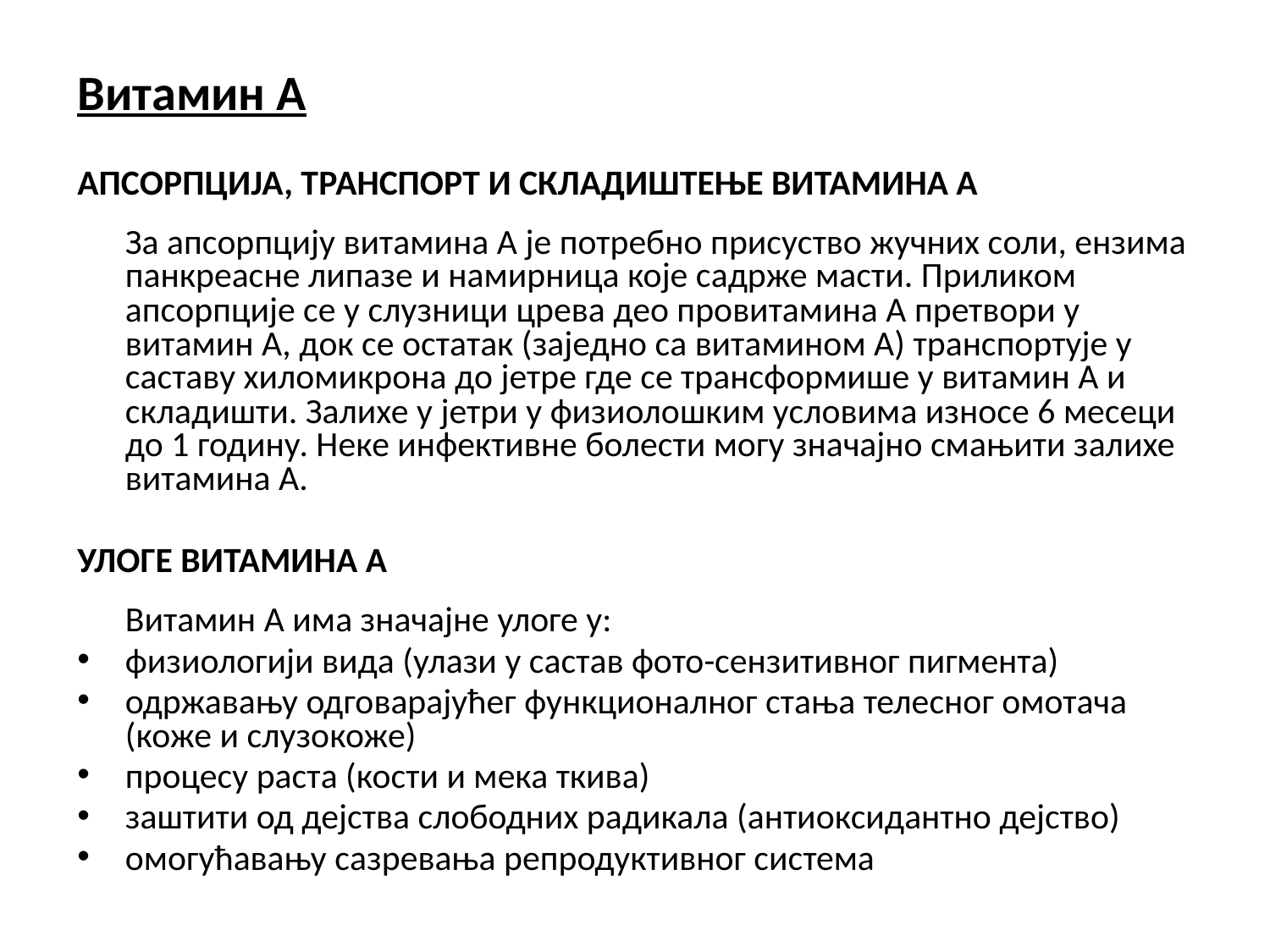

Витамин А

АПСОРПЦИЈА, ТРАНСПОРТ И СКЛАДИШТЕЊЕ ВИТАМИНА А

	За апсорпцију витамина А је потребно присуство жучних соли, ензима панкреасне липазе и намирница које садрже масти. Приликом апсорпције се у слузници црева део провитамина А претвори у витамин А, док се остатак (заједно са витамином А) транспортује у саставу хиломикрона до јетре где се трансформише у витамин А и складишти. Залихе у јетри у физиолошким условима износе 6 месеци до 1 годину. Неке инфективне болести могу значајно смањити залихе витамина А.

УЛОГЕ ВИТАМИНА А

	Витамин А има значајне улоге у:
физиологији вида (улази у састав фото-сензитивног пигмента)
одржавању одговарајућег функционалног стања телесног омотача (коже и слузокоже)
процесу раста (кости и мека ткива)
заштити од дејства слободних радикала (антиоксидантно дејство)
омогућавању сазревања репродуктивног система